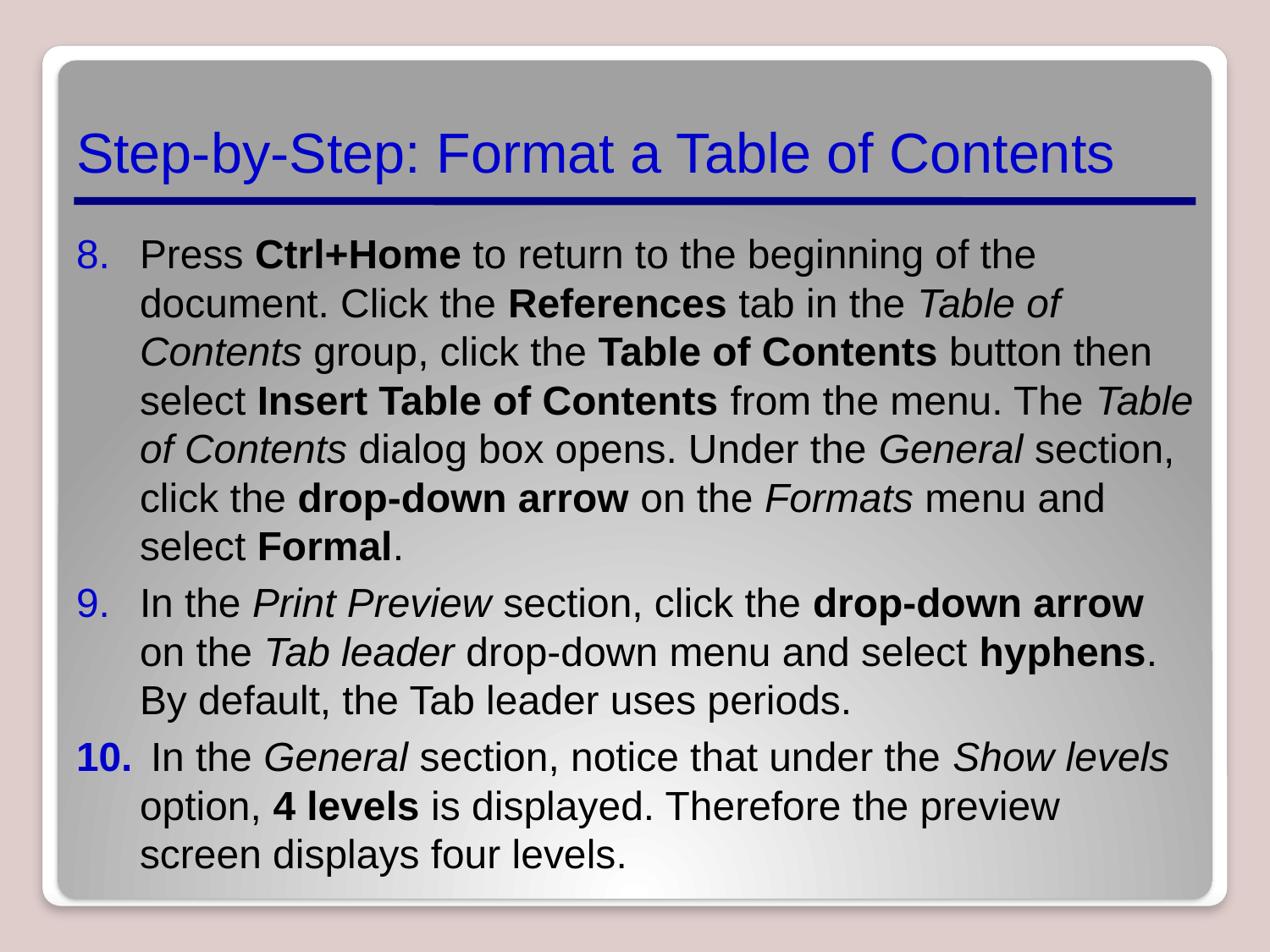

# Step-by-Step: Format a Table of Contents
Press Ctrl+Home to return to the beginning of the document. Click the References tab in the Table of Contents group, click the Table of Contents button then select Insert Table of Contents from the menu. The Table of Contents dialog box opens. Under the General section, click the drop-down arrow on the Formats menu and select Formal.
In the Print Preview section, click the drop-down arrow on the Tab leader drop-down menu and select hyphens. By default, the Tab leader uses periods.
 In the General section, notice that under the Show levels option, 4 levels is displayed. Therefore the preview screen displays four levels.